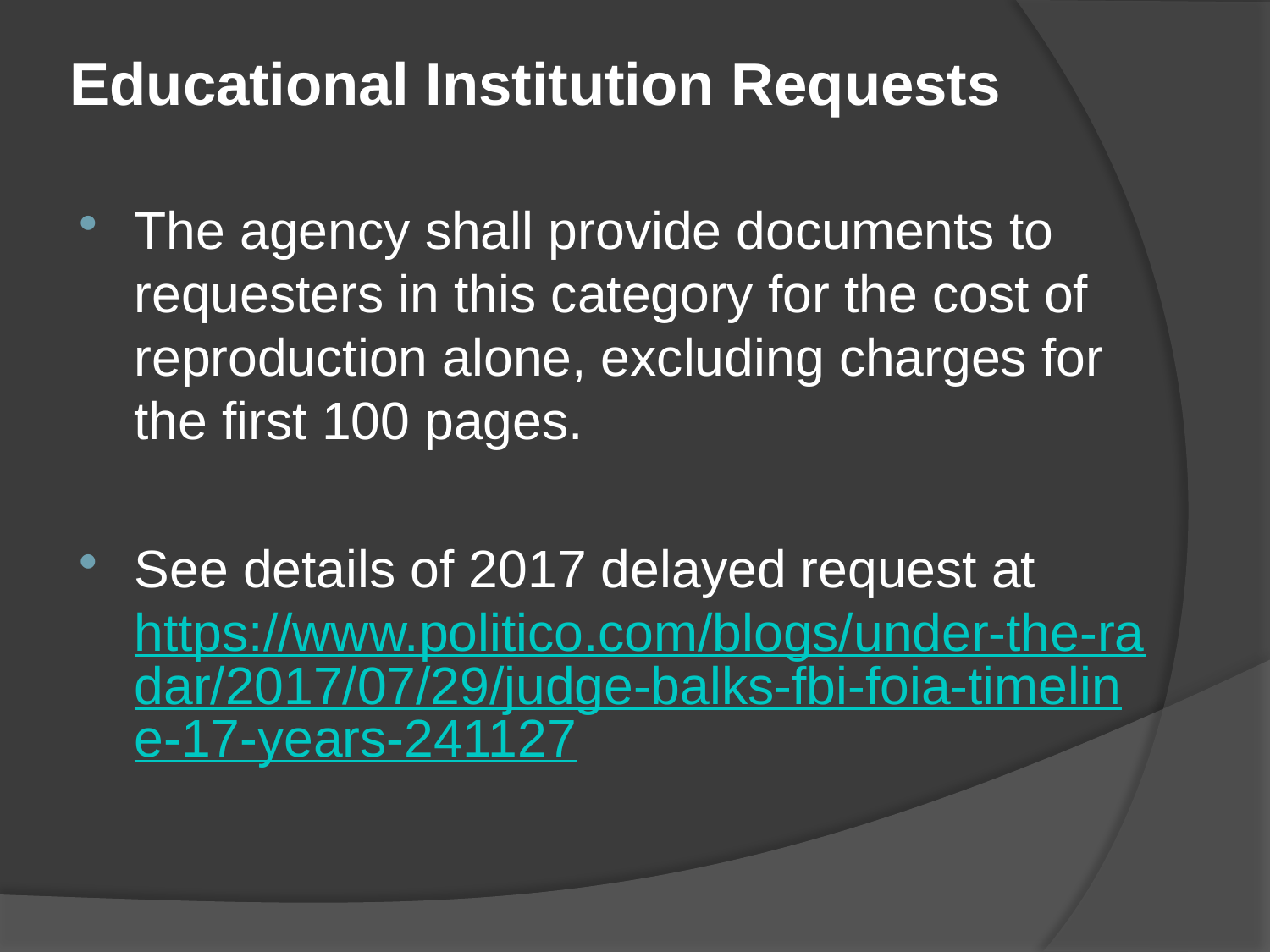

# Educational Institution Requests
The agency shall provide documents to requesters in this category for the cost of reproduction alone, excluding charges for the first 100 pages.

See details of 2017 delayed request at https://www.politico.com/blogs/under-the-radar/2017/07/29/judge-balks-fbi-foia-timeline-17-years-241127